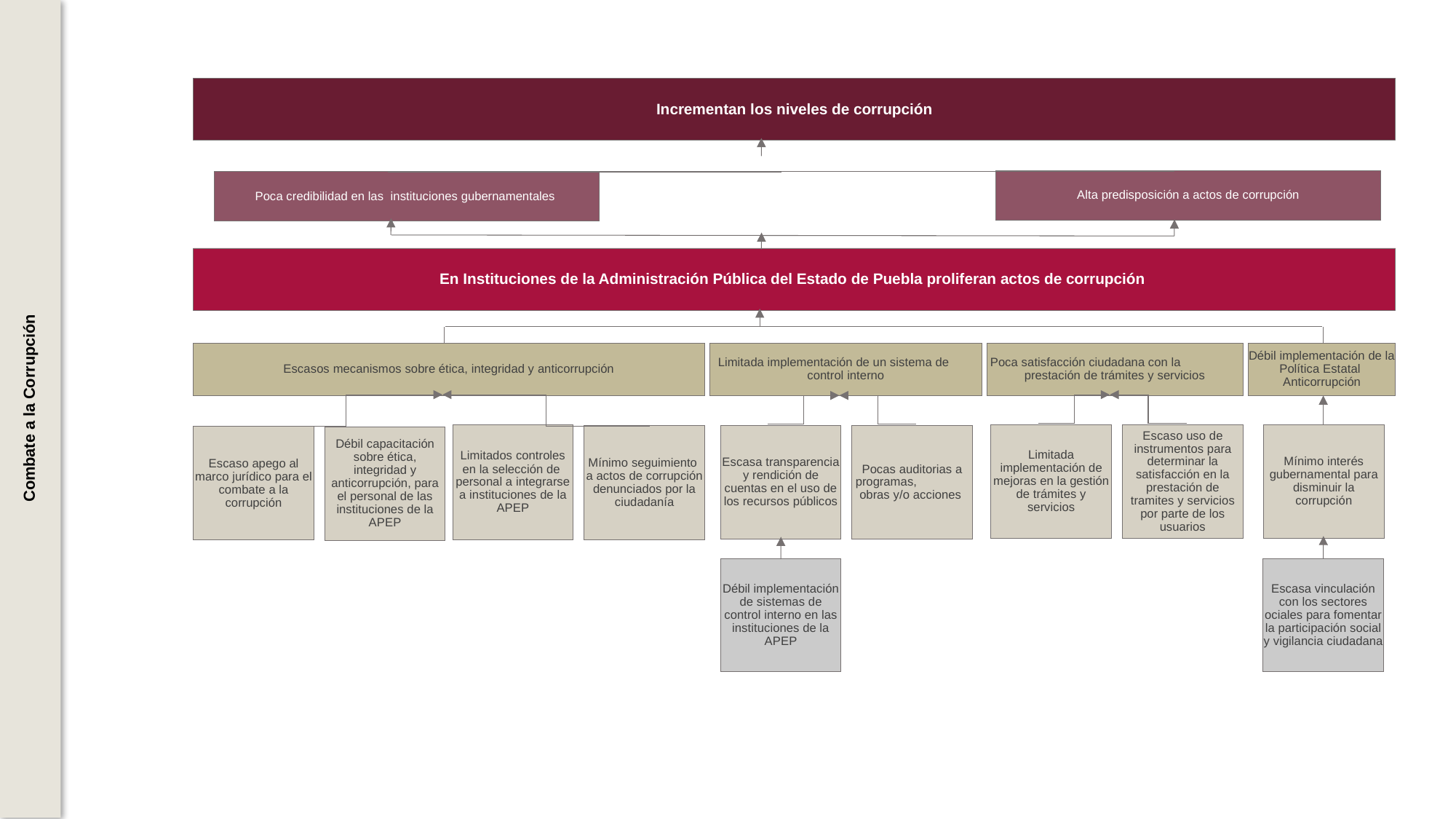

Incrementan los niveles de corrupción
Alta predisposición a actos de corrupción
Poca credibilidad en las  instituciones gubernamentales
En Instituciones de la Administración Pública del Estado de Puebla proliferan actos de corrupción
Escasos mecanismos sobre ética, integridad y anticorrupción
Limitada implementación de un sistema de        control interno
Débil implementación de la Política Estatal  Anticorrupción
Poca satisfacción ciudadana con la                  prestación de trámites y servicios
Combate a la Corrupción
Mínimo interés gubernamental para disminuir la corrupción
Limitada implementación de mejoras en la gestión de trámites y servicios
Escaso uso de instrumentos para determinar la satisfacción en la prestación de tramites y servicios por parte de los usuarios
Limitados controles en la selección de  personal a integrarse a instituciones de la APEP
Mínimo seguimiento  a actos de corrupción denunciados por la ciudadanía
Escasa transparencia y rendición de cuentas en el uso de los recursos públicos
Pocas auditorias a programas,                obras y/o acciones
Escaso apego al marco jurídico para el combate a la corrupción
Débil capacitación sobre ética, integridad y anticorrupción, para el personal de las instituciones de la APEP
Débil implementación de sistemas de control interno en las instituciones de la APEP
Escasa vinculación con los sectores ociales para fomentar la participación social y vigilancia ciudadana